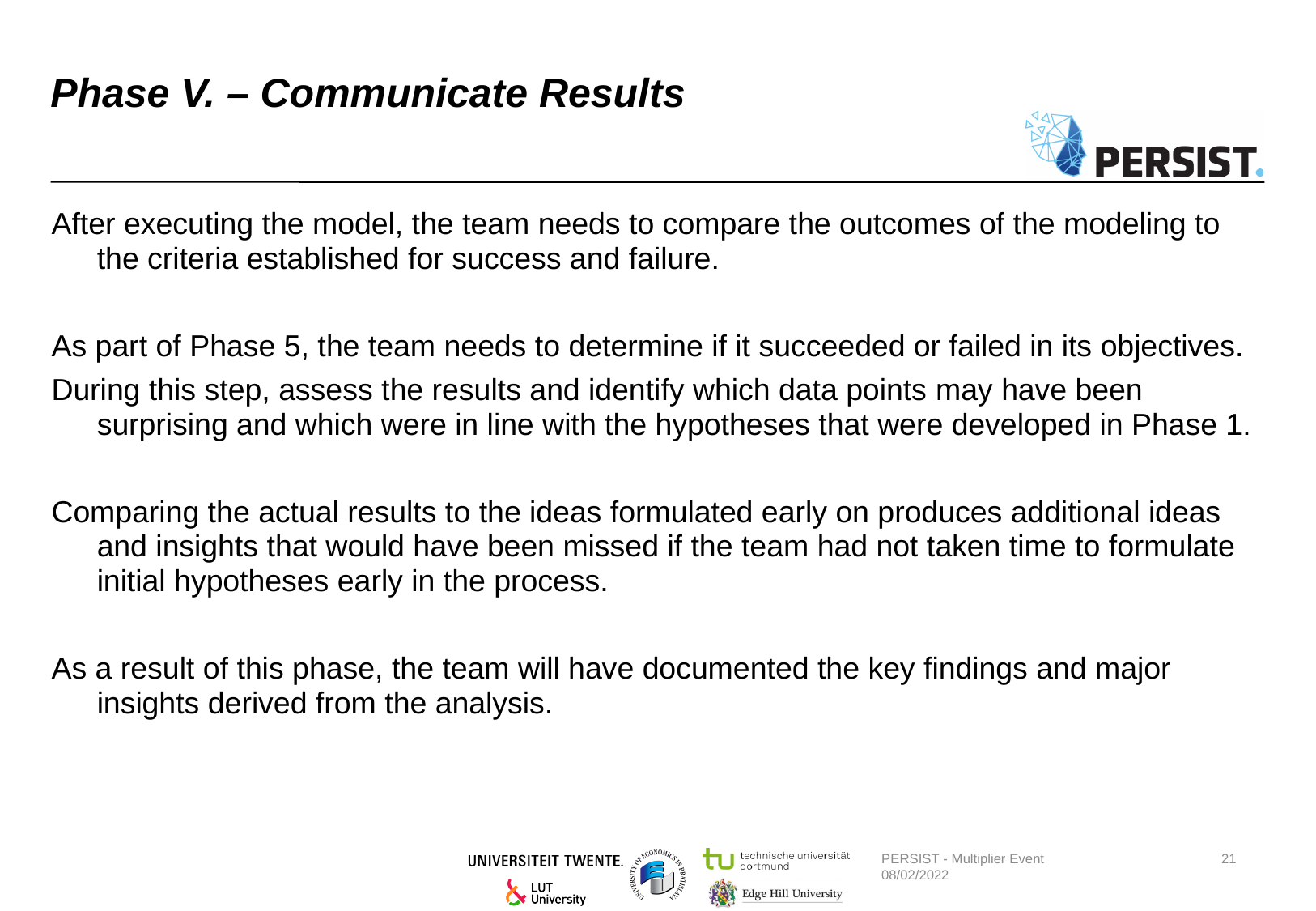

# Phase V. – Communicate Results
After executing the model, the team needs to compare the outcomes of the modeling to the criteria established for success and failure.

As part of Phase 5, the team needs to determine if it succeeded or failed in its objectives.
During this step, assess the results and identify which data points may have been surprising and which were in line with the hypotheses that were developed in Phase 1.

Comparing the actual results to the ideas formulated early on produces additional ideas and insights that would have been missed if the team had not taken time to formulate initial hypotheses early in the process.

As a result of this phase, the team will have documented the key findings and major insights derived from the analysis.